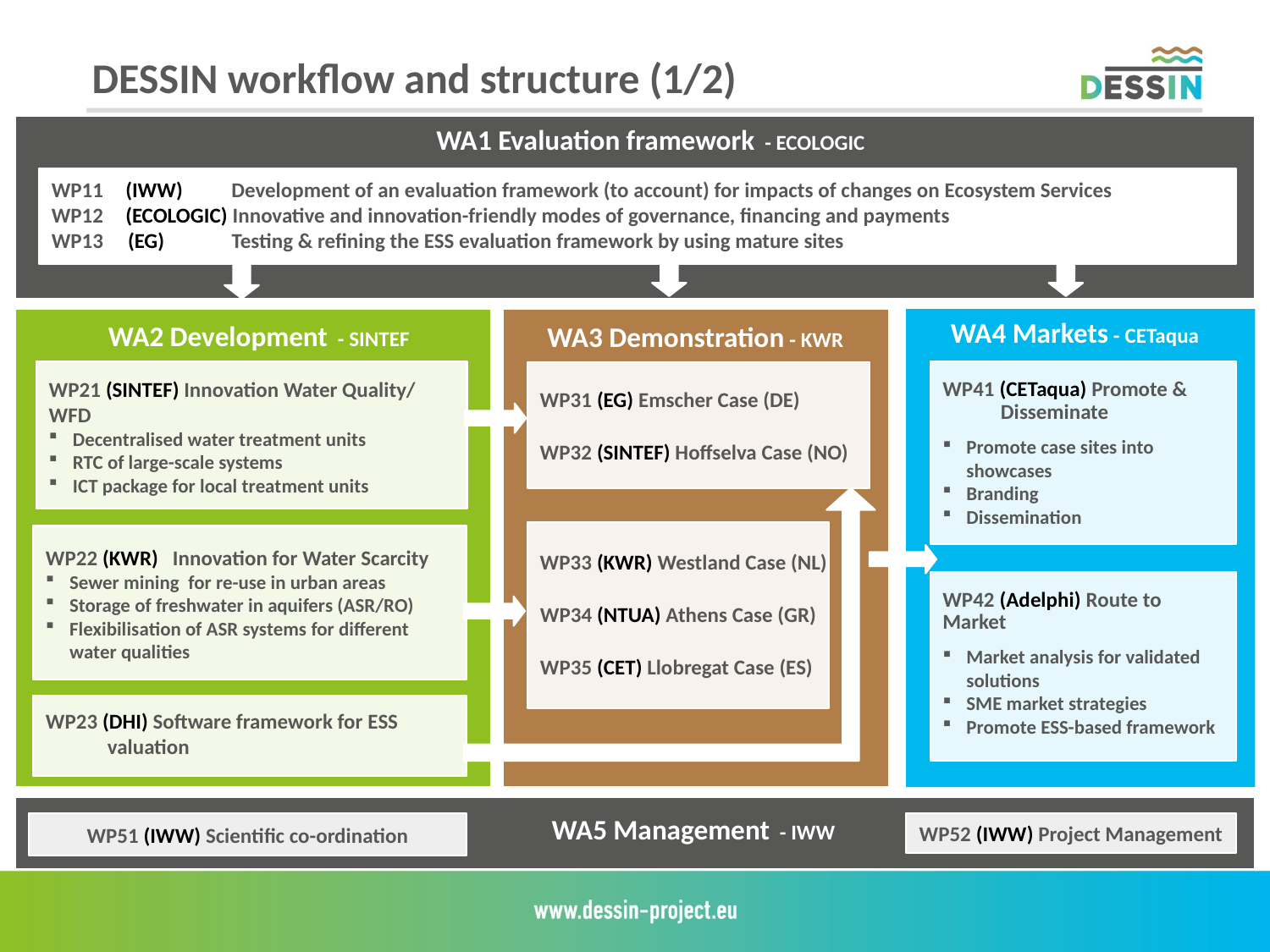

DESSIN workflow and structure (1/2)

WA1 Evaluation framework  - ECOLOGIC

WP11 	(IWW)          Development of an evaluation framework (to account) for impacts of changes on Ecosystem Services
WP12 	(ECOLOGIC) Innovative and innovation-friendly modes of governance, financing and payments
WP13     (EG)	           Testing & refining the ESS evaluation framework by using mature sites

WA4 Markets - CETaqua
WA2 Development  - SINTEF
 WA3 Demonstration - KWR

WP21 (SINTEF) Innovation Water Quality/ WFD
Decentralised water treatment units
RTC of large-scale systems
ICT package for local treatment units
WP41 (CETaqua) Promote &
            Disseminate
Promote case sites into showcases
Branding
Dissemination
WP31 (EG) Emscher Case (DE)

WP32 (SINTEF) Hoffselva Case (NO)

WP22 (KWR) 	Innovation for Water Scarcity
Sewer mining  for re-use in urban areas
Storage of freshwater in aquifers (ASR/RO)
Flexibilisation of ASR systems for different water qualities
WP33 (KWR) Westland Case (NL)

WP42 (Adelphi) Route to Market
Market analysis for validated solutions
SME market strategies
Promote ESS-based framework

WP34 (NTUA) Athens Case (GR)
WP35 (CET) Llobregat Case (ES)

WP23 (DHI) Software framework for ESS
	valuation

WA5 Management  - IWW
WP51 (IWW) Scientific co-ordination
WP52 (IWW) Project Management